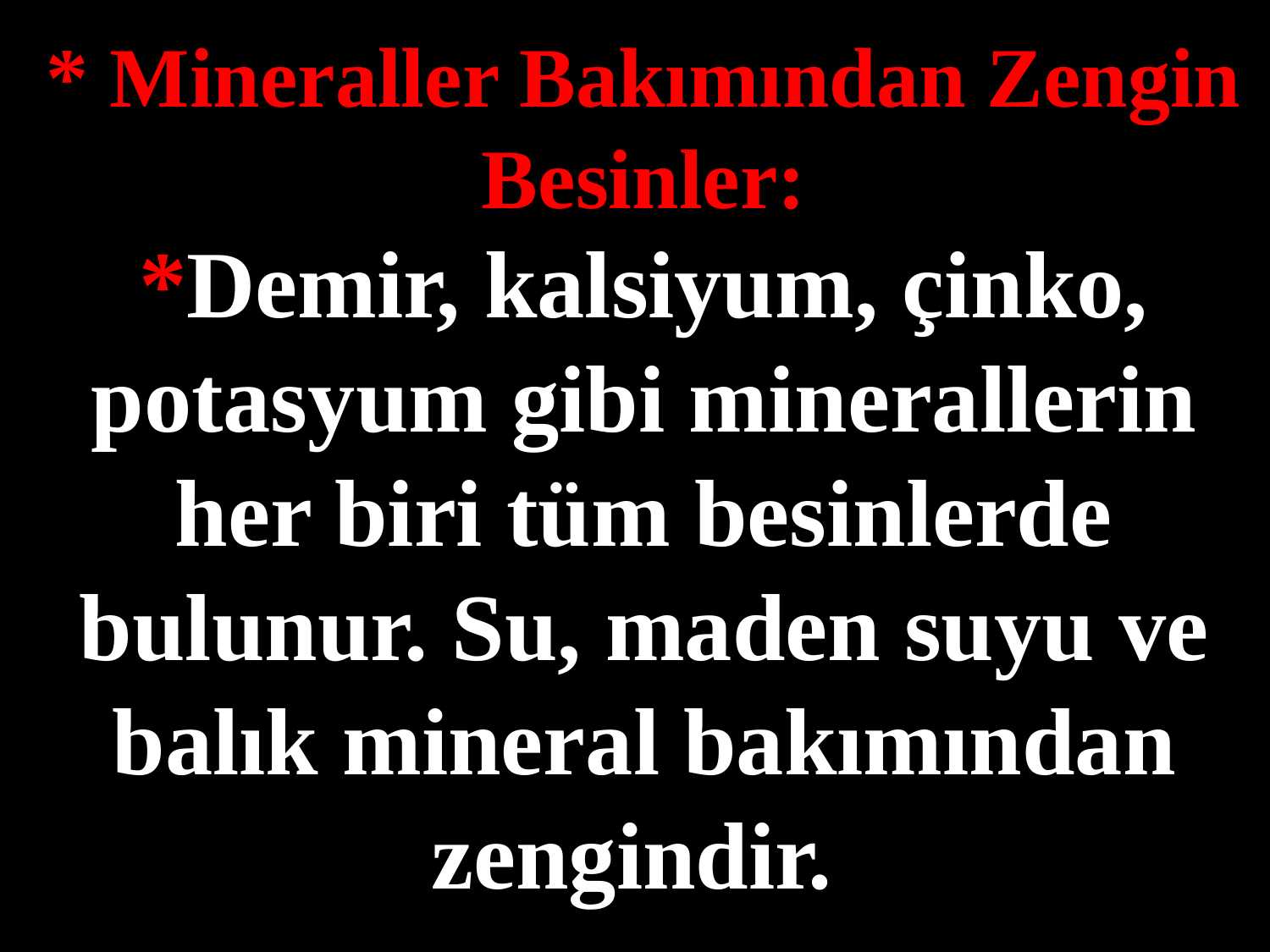

* Mineraller Bakımından Zengin Besinler:
*Demir, kalsiyum, çinko, potasyum gibi minerallerin her biri tüm besinlerde bulunur. Su, maden suyu ve balık mineral bakımından zengindir.
#